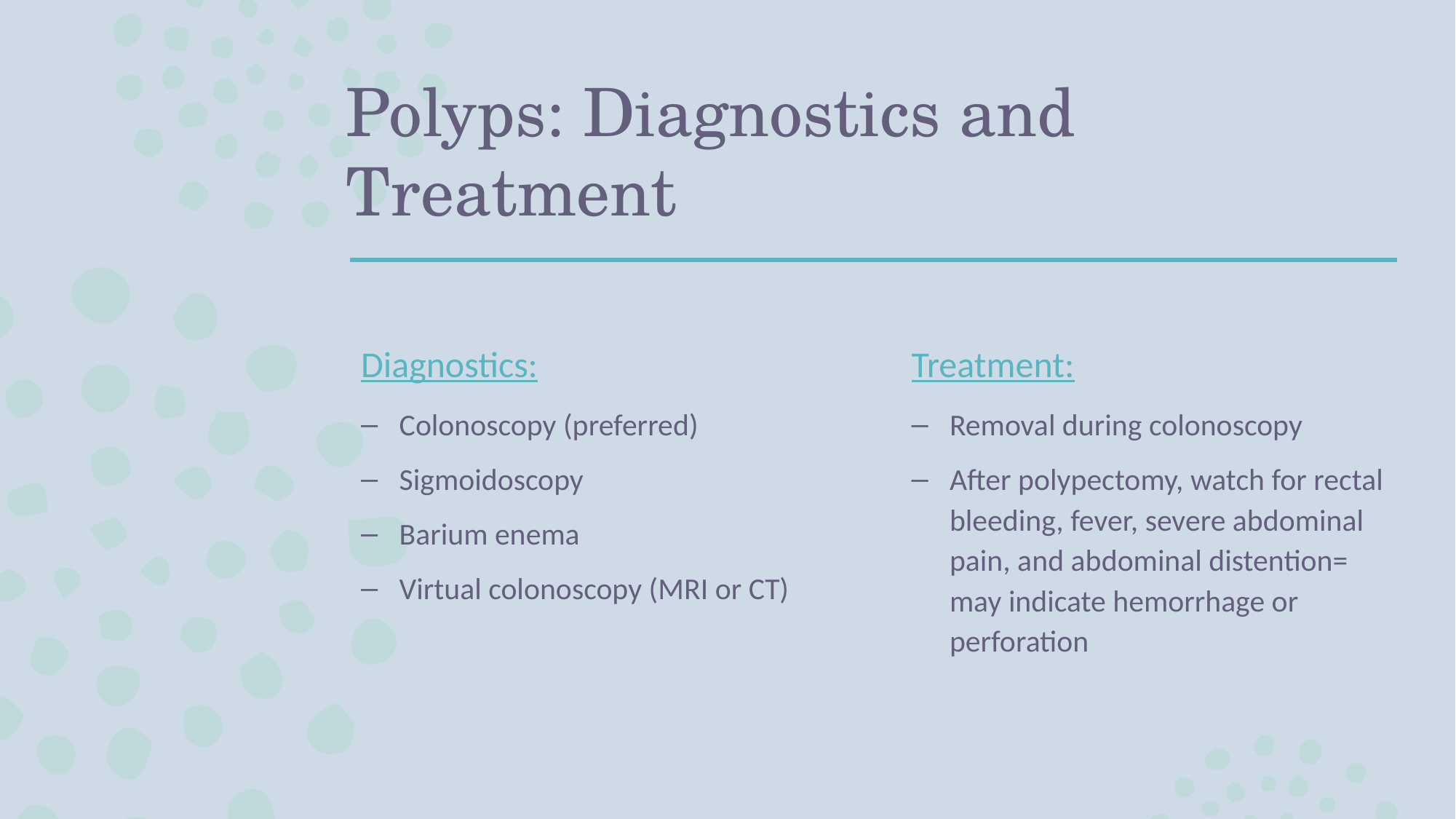

# Polyps: Diagnostics and Treatment
Diagnostics:
Treatment:
Colonoscopy (preferred)
Sigmoidoscopy
Barium enema
Virtual colonoscopy (MRI or CT)

Removal during colonoscopy
After polypectomy, watch for rectal bleeding, fever, severe abdominal pain, and abdominal distention= may indicate hemorrhage or perforation